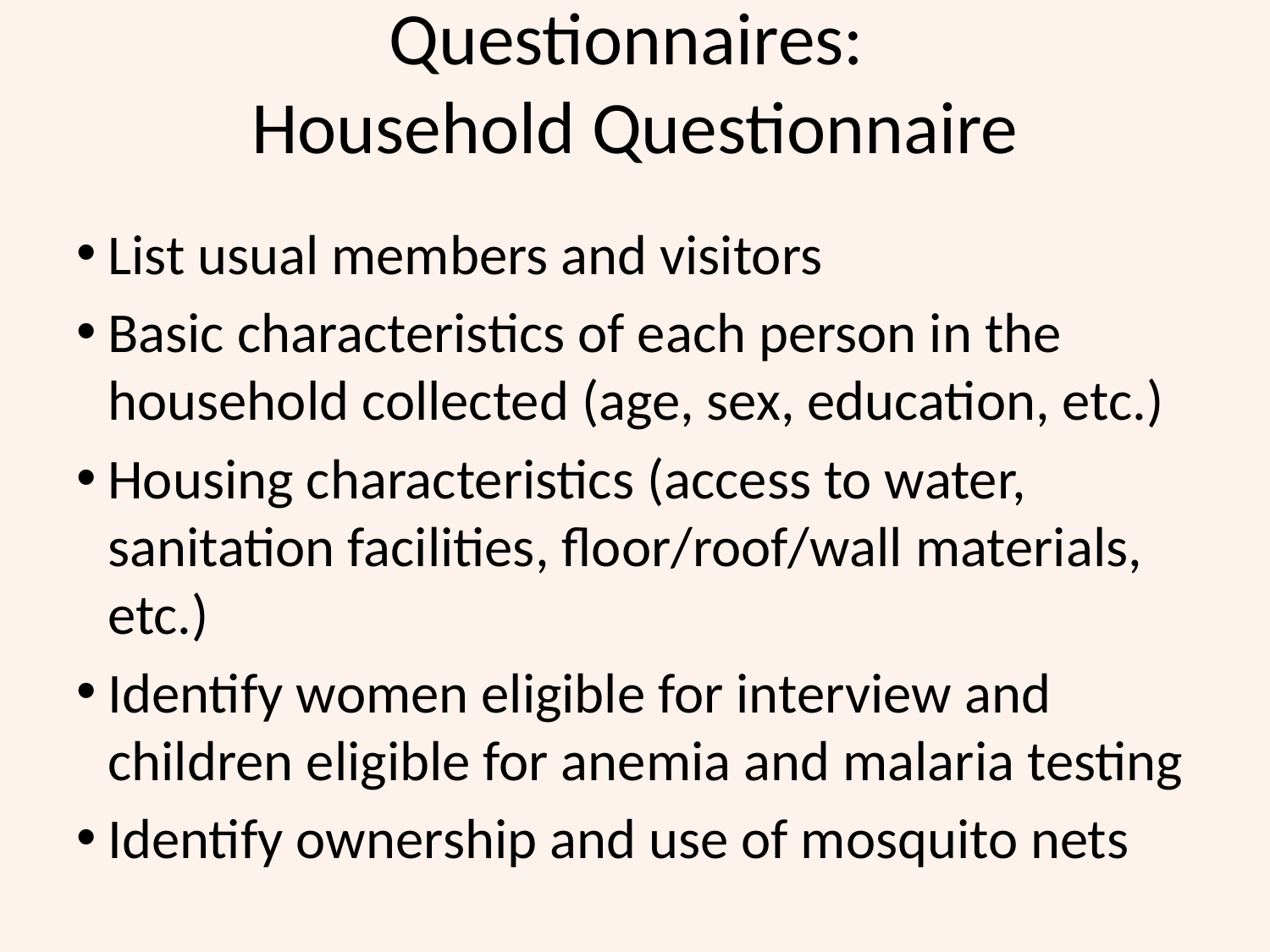

# Questionnaires: Household Questionnaire
List usual members and visitors
Basic characteristics of each person in the household collected (age, sex, education, etc.)
Housing characteristics (access to water, sanitation facilities, floor/roof/wall materials, etc.)
Identify women eligible for interview and children eligible for anemia and malaria testing
Identify ownership and use of mosquito nets